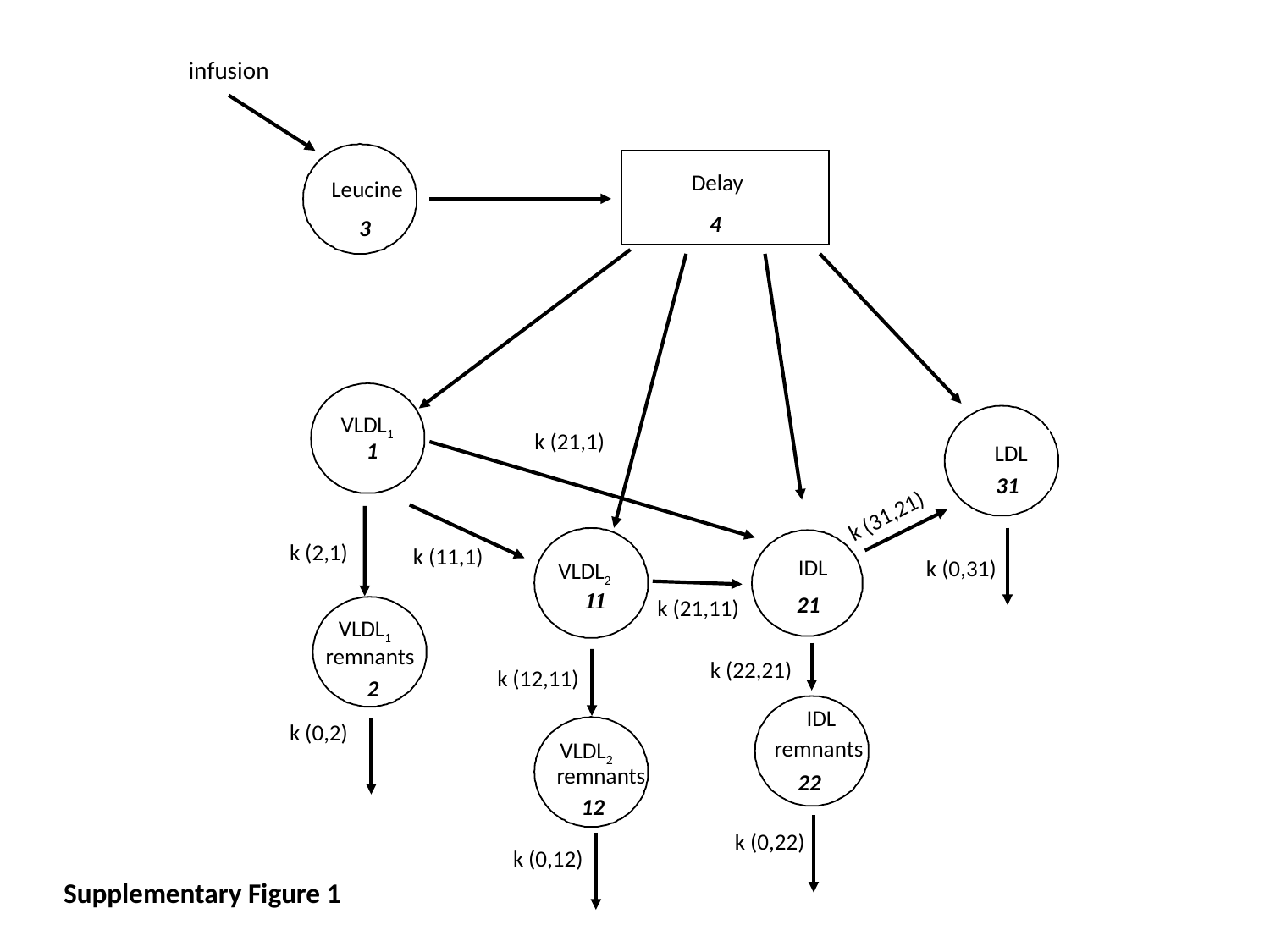

infusion

Delay

Leucine

4

3

VLDL1
k (21,1)

1

LDL

31

k (31,21)

IDL
21

k (2,1)

k (11,1)
k (0,31)
VLDL2

11
k (21,11)

VLDL1

remnants
k (22,21)

k (12,11)

2

IDL
remnants
22

k (0,2)

VLDL2

remnants

12

k (0,22)

k (0,12)

Supplementary Figure 1